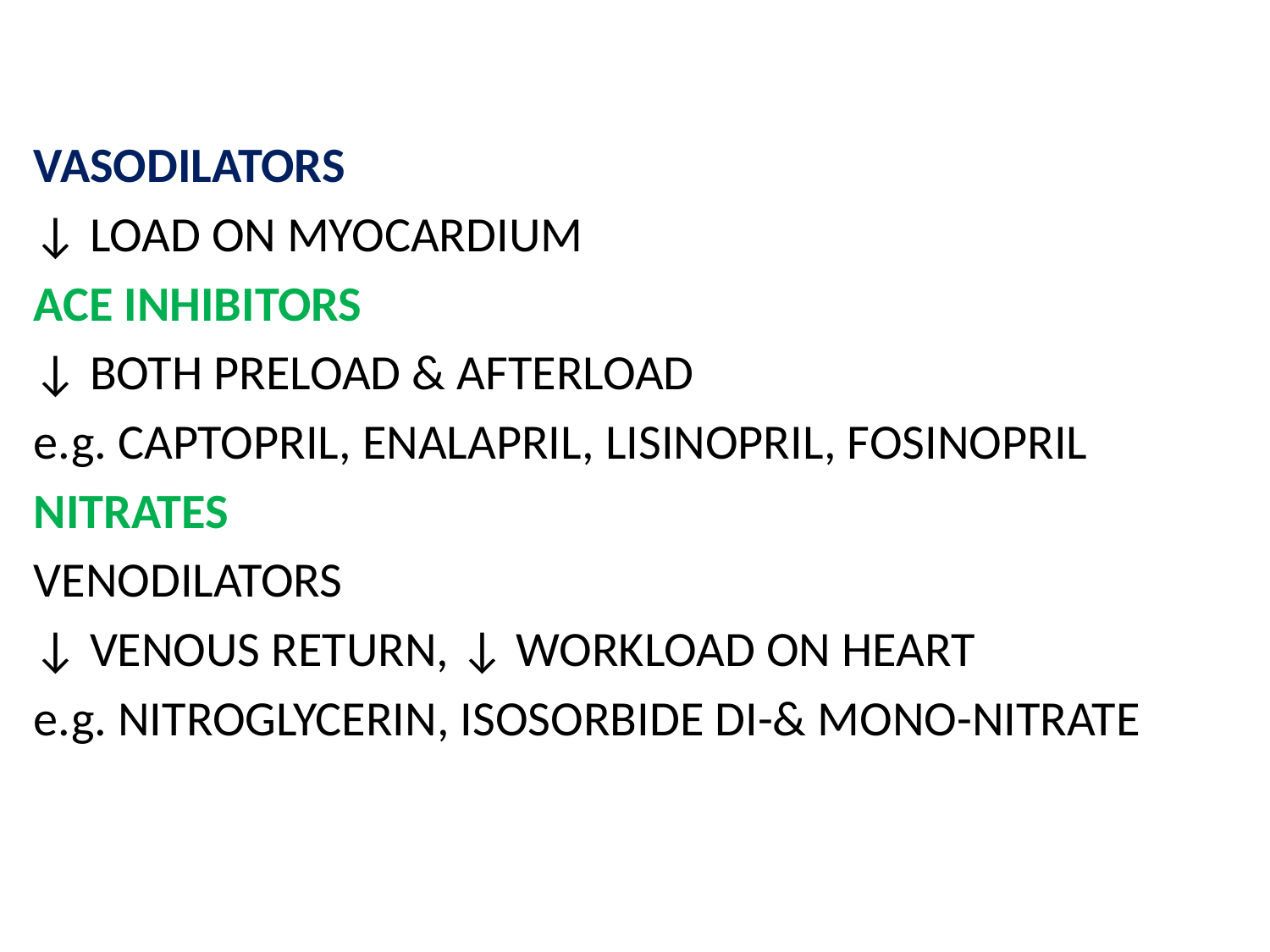

VASODILATORS
↓ LOAD ON MYOCARDIUM
ACE INHIBITORS
↓ BOTH PRELOAD & AFTERLOAD
e.g. CAPTOPRIL, ENALAPRIL, LISINOPRIL, FOSINOPRIL
NITRATES
VENODILATORS
↓ VENOUS RETURN, ↓ WORKLOAD ON HEART
e.g. NITROGLYCERIN, ISOSORBIDE DI-& MONO-NITRATE